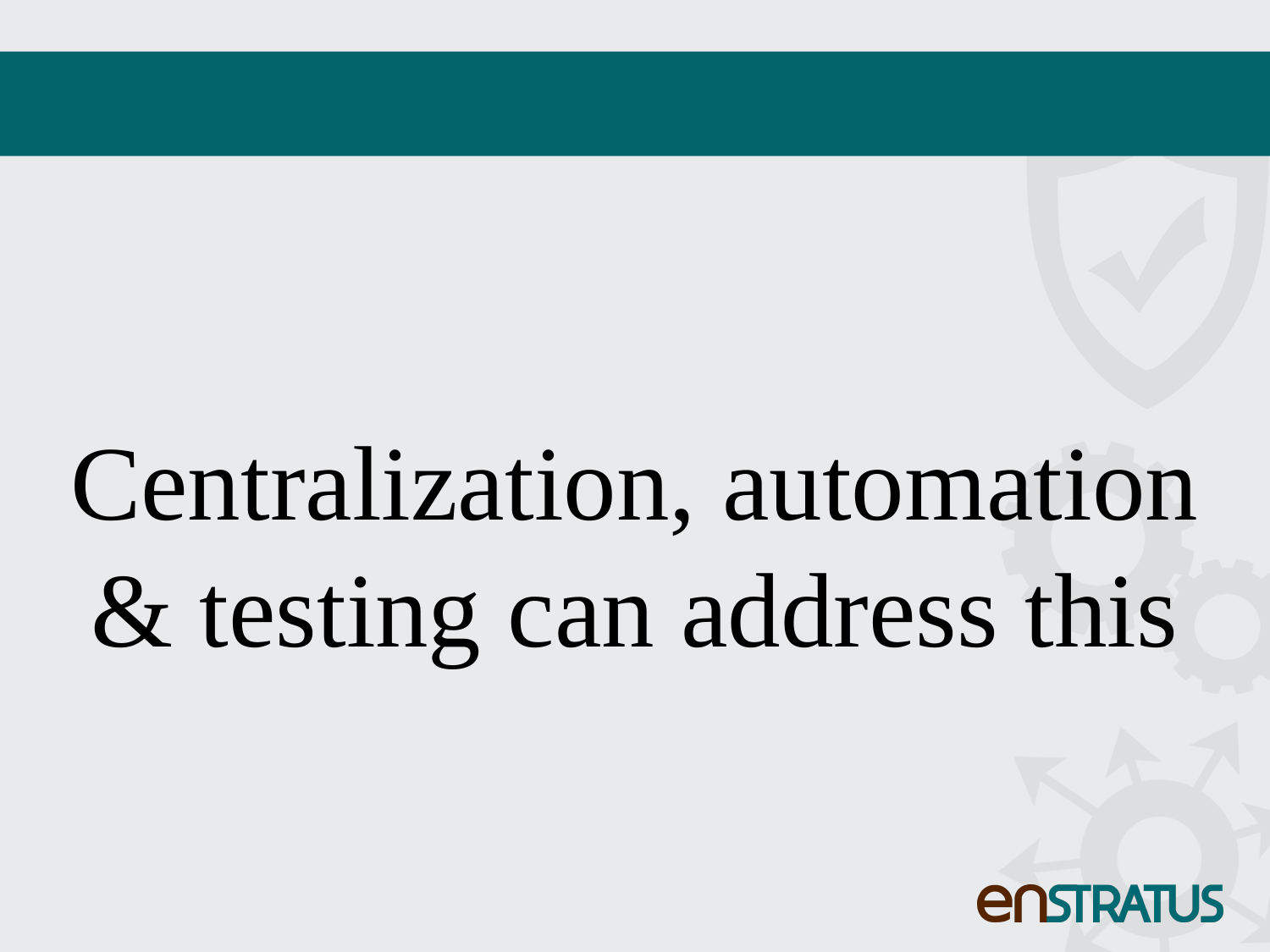

#
Centralization, automation & testing can address this